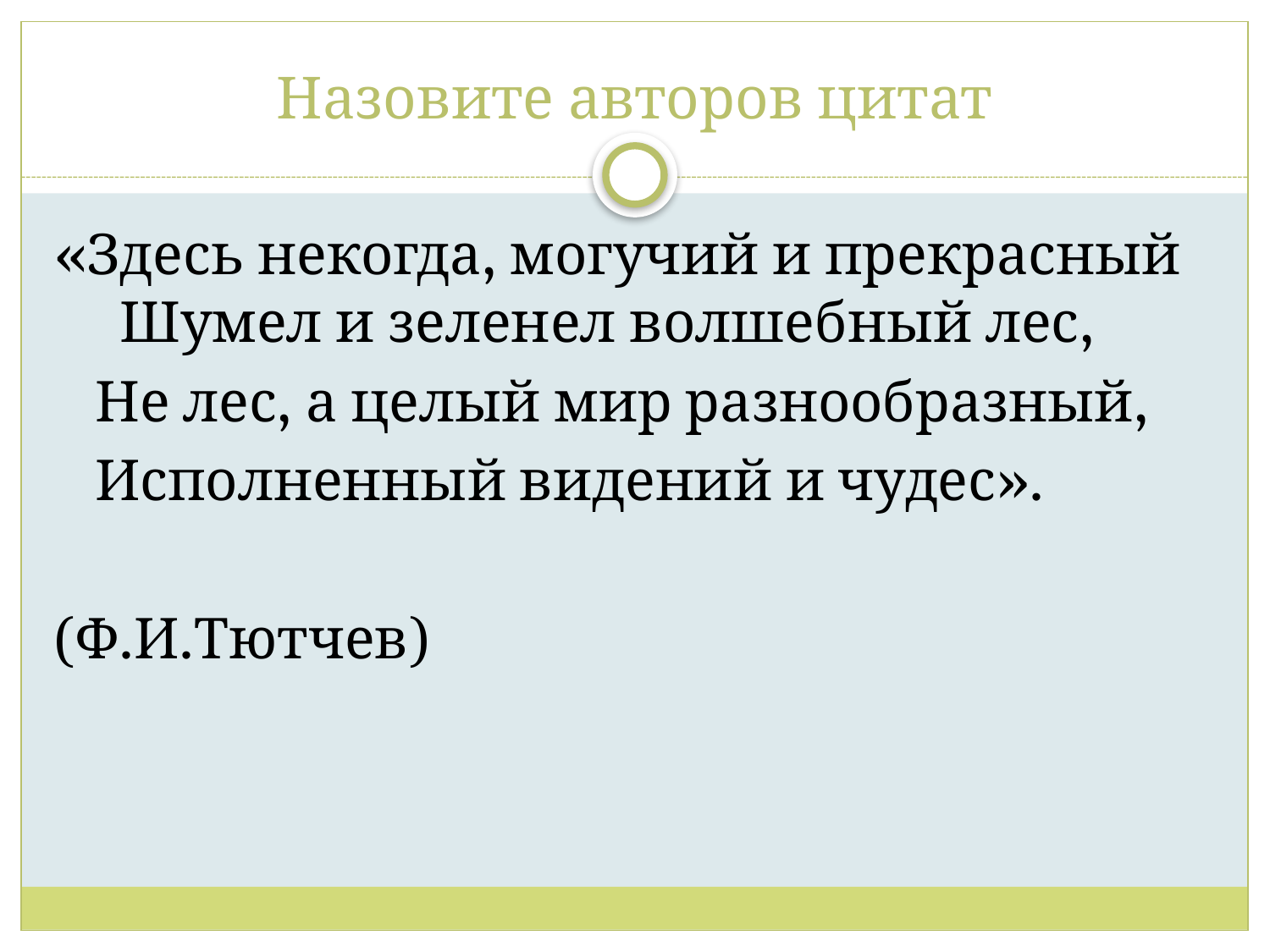

# Назовите авторов цитат
«Здесь некогда, могучий и прекрасный     Шумел и зеленел волшебный лес,
   Не лес, а целый мир разнообразный,
   Исполненный видений и чудес».

(Ф.И.Тютчев)